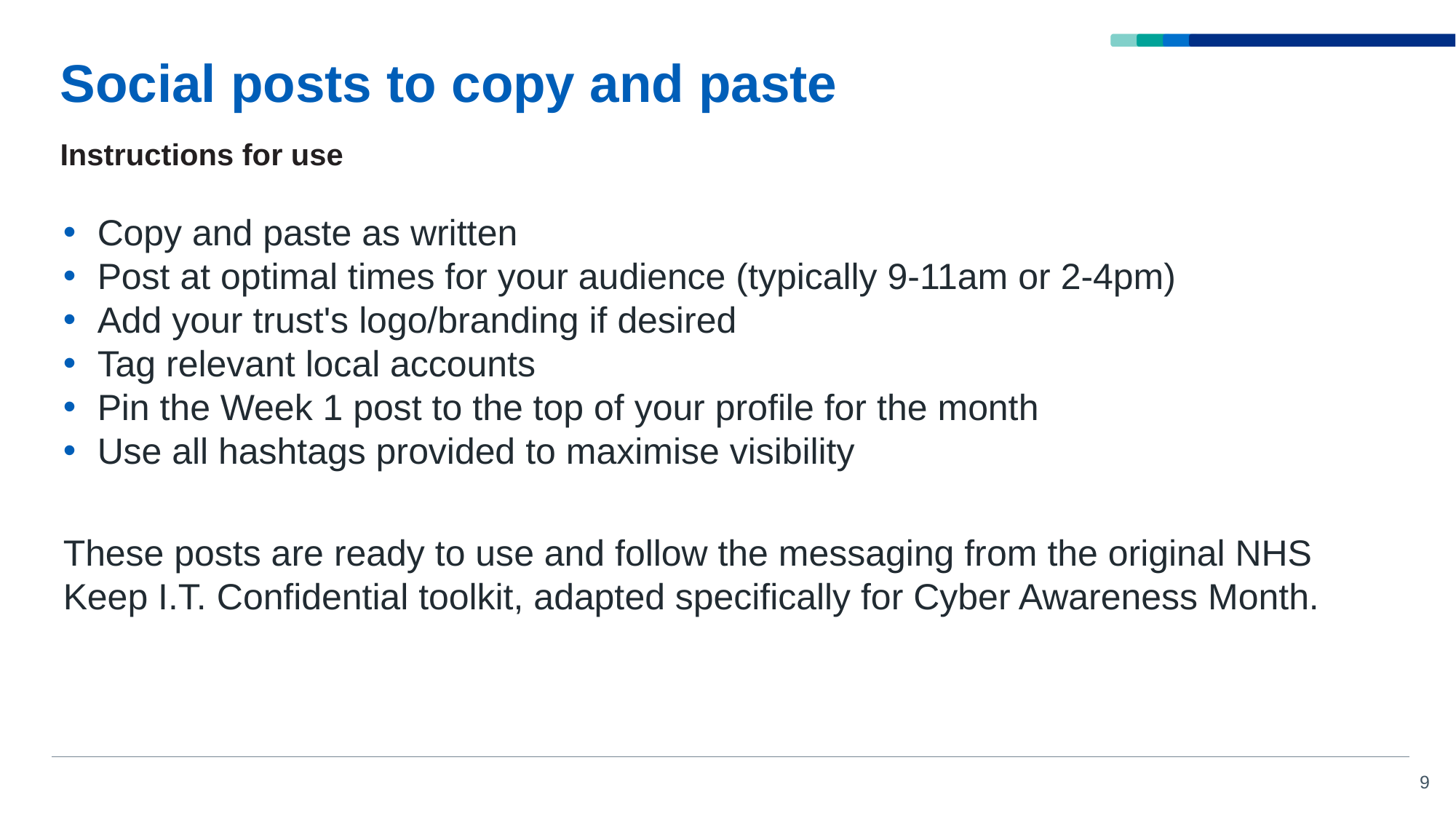

# Social posts to copy and paste
Instructions for use
Copy and paste as written
Post at optimal times for your audience (typically 9-11am or 2-4pm)
Add your trust's logo/branding if desired
Tag relevant local accounts
Pin the Week 1 post to the top of your profile for the month
Use all hashtags provided to maximise visibility

These posts are ready to use and follow the messaging from the original NHS Keep I.T. Confidential toolkit, adapted specifically for Cyber Awareness Month.